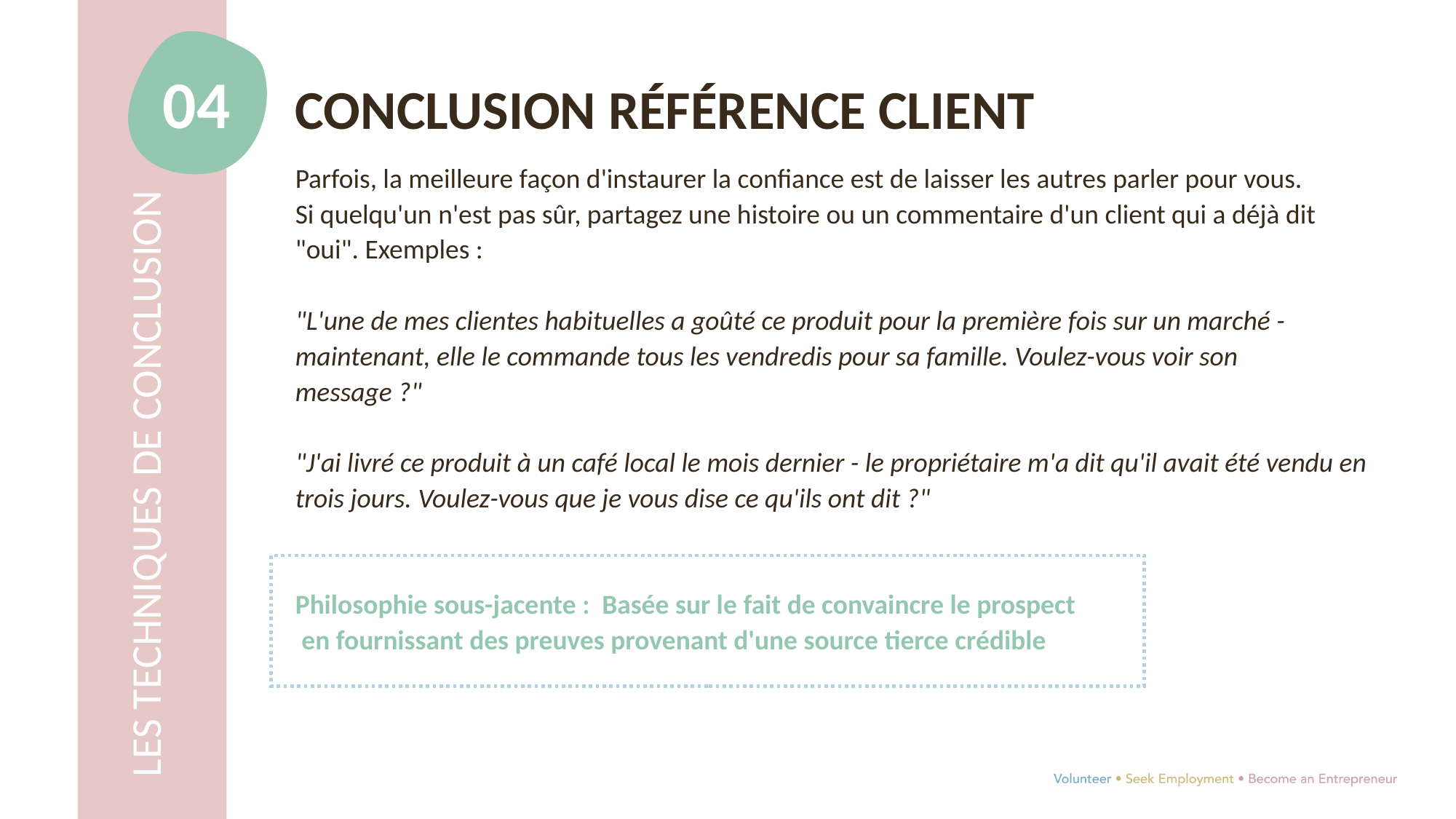

04

CONCLUSION RÉFÉRENCE CLIENT
Parfois, la meilleure façon d'instaurer la confiance est de laisser les autres parler pour vous.
Si quelqu'un n'est pas sûr, partagez une histoire ou un commentaire d'un client qui a déjà dit "oui". Exemples :

"L'une de mes clientes habituelles a goûté ce produit pour la première fois sur un marché - maintenant, elle le commande tous les vendredis pour sa famille. Voulez-vous voir son message ?"

"J'ai livré ce produit à un café local le mois dernier - le propriétaire m'a dit qu'il avait été vendu en trois jours. Voulez-vous que je vous dise ce qu'ils ont dit ?"

Philosophie sous-jacente :  Basée sur le fait de convaincre le prospect
 en fournissant des preuves provenant d'une source tierce crédible

LES TECHNIQUES DE CONCLUSION